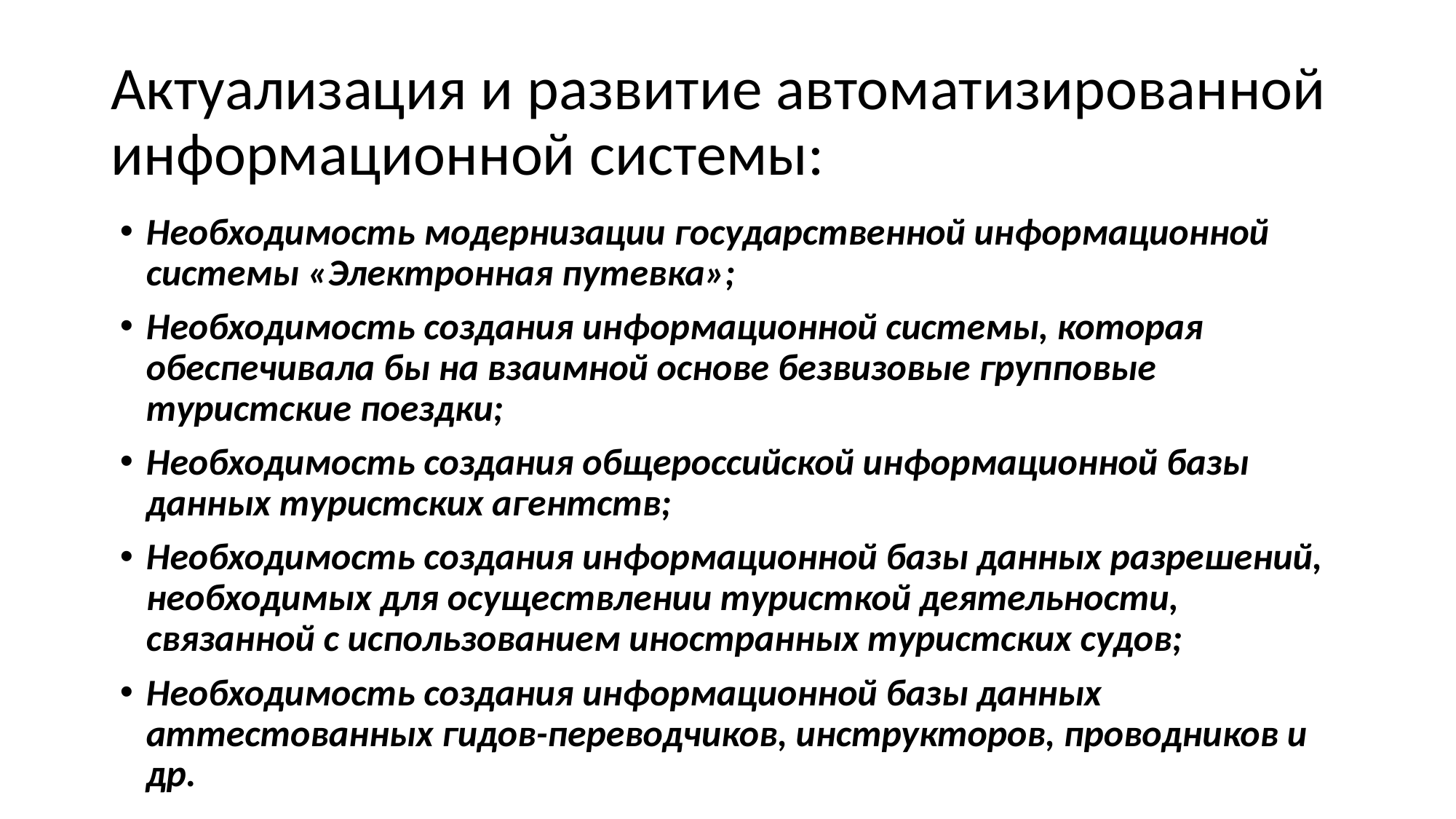

# Актуализация и развитие автоматизированной информационной системы:
Необходимость модернизации государственной информационной системы «Электронная путевка»;
Необходимость создания информационной системы, которая обеспечивала бы на взаимной основе безвизовые групповые туристские поездки;
Необходимость создания общероссийской информационной базы данных туристских агентств;
Необходимость создания информационной базы данных разрешений,  необходимых для осуществлении туристкой деятельности, связанной с использованием иностранных туристских судов;
Необходимость создания информационной базы данных аттестованных гидов-переводчиков, инструкторов, проводников и др.